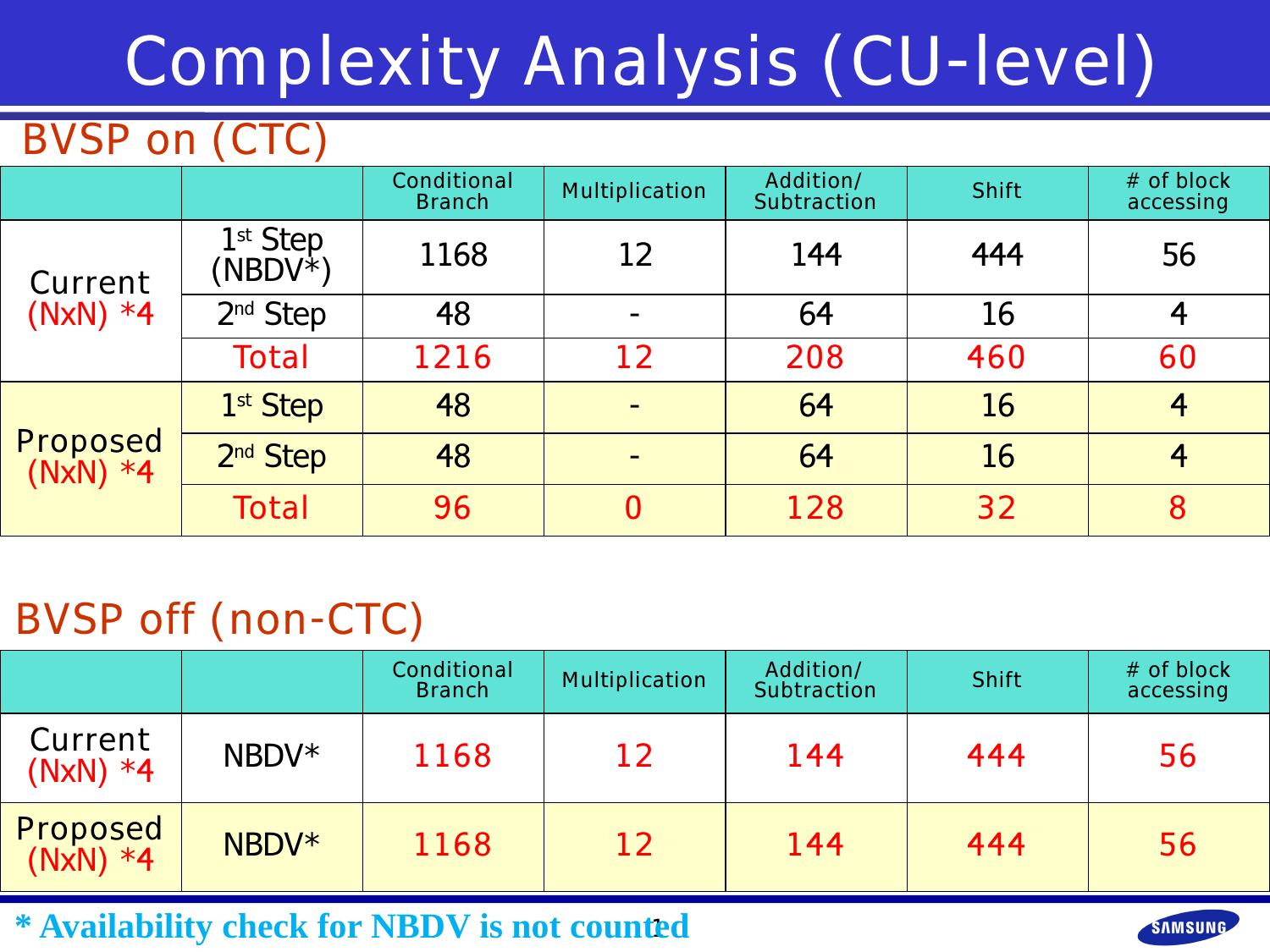

# Complexity Analysis (CU-level)
BVSP on (CTC)
|  |  | Conditional Branch | Multiplication | Addition/ Subtraction | Shift | # of block accessing |
| --- | --- | --- | --- | --- | --- | --- |
| Current (NxN) \*4 | 1st Step (NBDV\*) | 1168 | 12 | 144 | 444 | 56 |
|  | 2nd Step | 48 | - | 64 | 16 | 4 |
|  | Total | 1216 | 12 | 208 | 460 | 60 |
| Proposed (NxN) \*4 | 1st Step | 48 | - | 64 | 16 | 4 |
|  | 2nd Step | 48 | - | 64 | 16 | 4 |
|  | Total | 96 | 0 | 128 | 32 | 8 |
BVSP off (non-CTC)
|  |  | Conditional Branch | Multiplication | Addition/ Subtraction | Shift | # of block accessing |
| --- | --- | --- | --- | --- | --- | --- |
| Current (NxN) \*4 | NBDV\* | 1168 | 12 | 144 | 444 | 56 |
| Proposed (NxN) \*4 | NBDV\* | 1168 | 12 | 144 | 444 | 56 |
* Availability check for NBDV is not counted
1